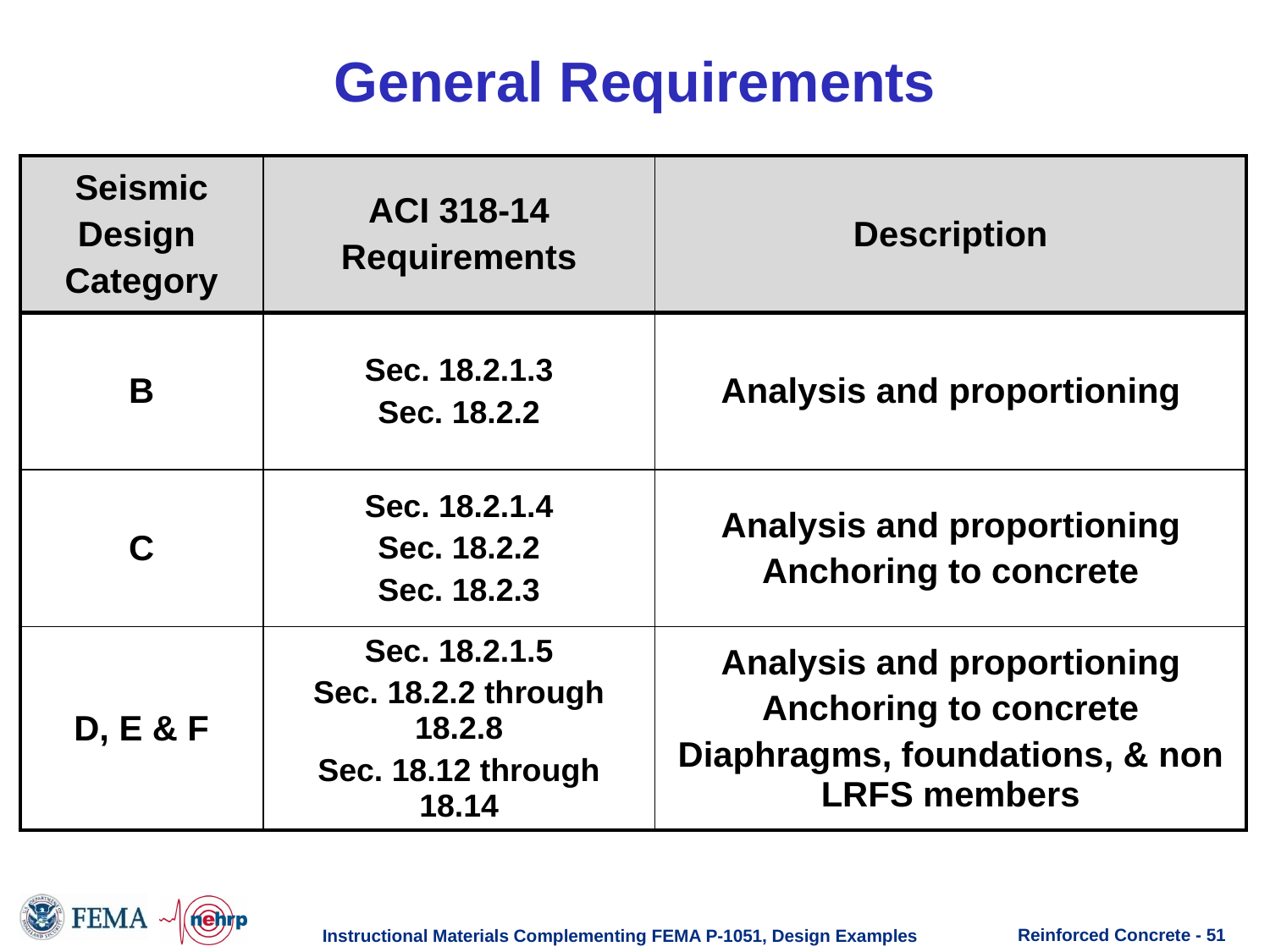

# General Requirements
| Seismic Design Category | ACI 318-14 Requirements | Description |
| --- | --- | --- |
| B | Sec. 18.2.1.3 Sec. 18.2.2 | Analysis and proportioning |
| C | Sec. 18.2.1.4 Sec. 18.2.2 Sec. 18.2.3 | Analysis and proportioning Anchoring to concrete |
| D, E & F | Sec. 18.2.1.5 Sec. 18.2.2 through 18.2.8 Sec. 18.12 through 18.14 | Analysis and proportioning Anchoring to concrete Diaphragms, foundations, & non LRFS members |
Instructional Materials Complementing FEMA P-1051, Design Examples